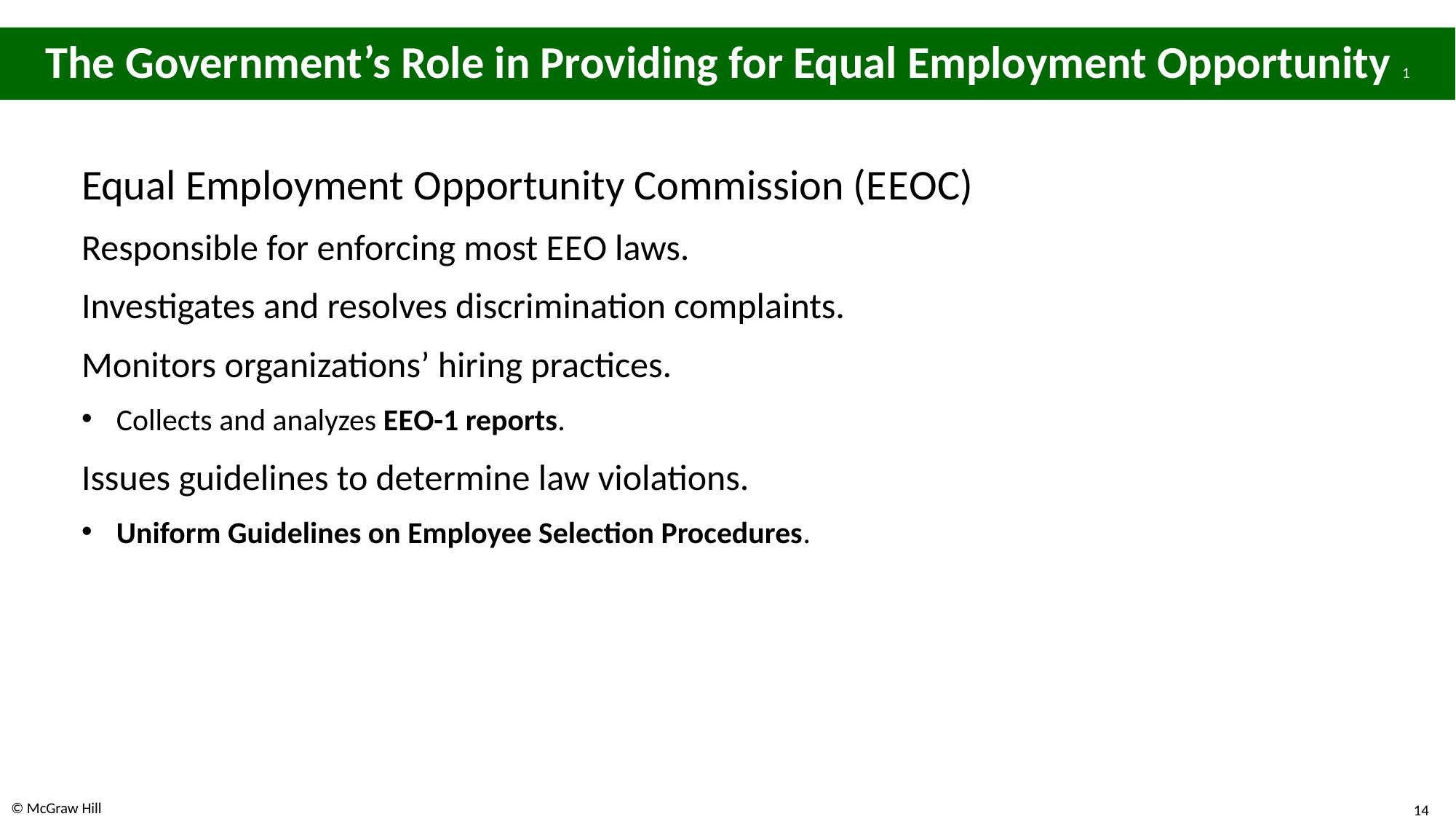

# The Government’s Role in Providing for Equal Employment Opportunity 1
Equal Employment Opportunity Commission (E E O C)
Responsible for enforcing most E E O laws.
Investigates and resolves discrimination complaints.
Monitors organizations’ hiring practices.
Collects and analyzes E E O-1 reports.
Issues guidelines to determine law violations.
Uniform Guidelines on Employee Selection Procedures.